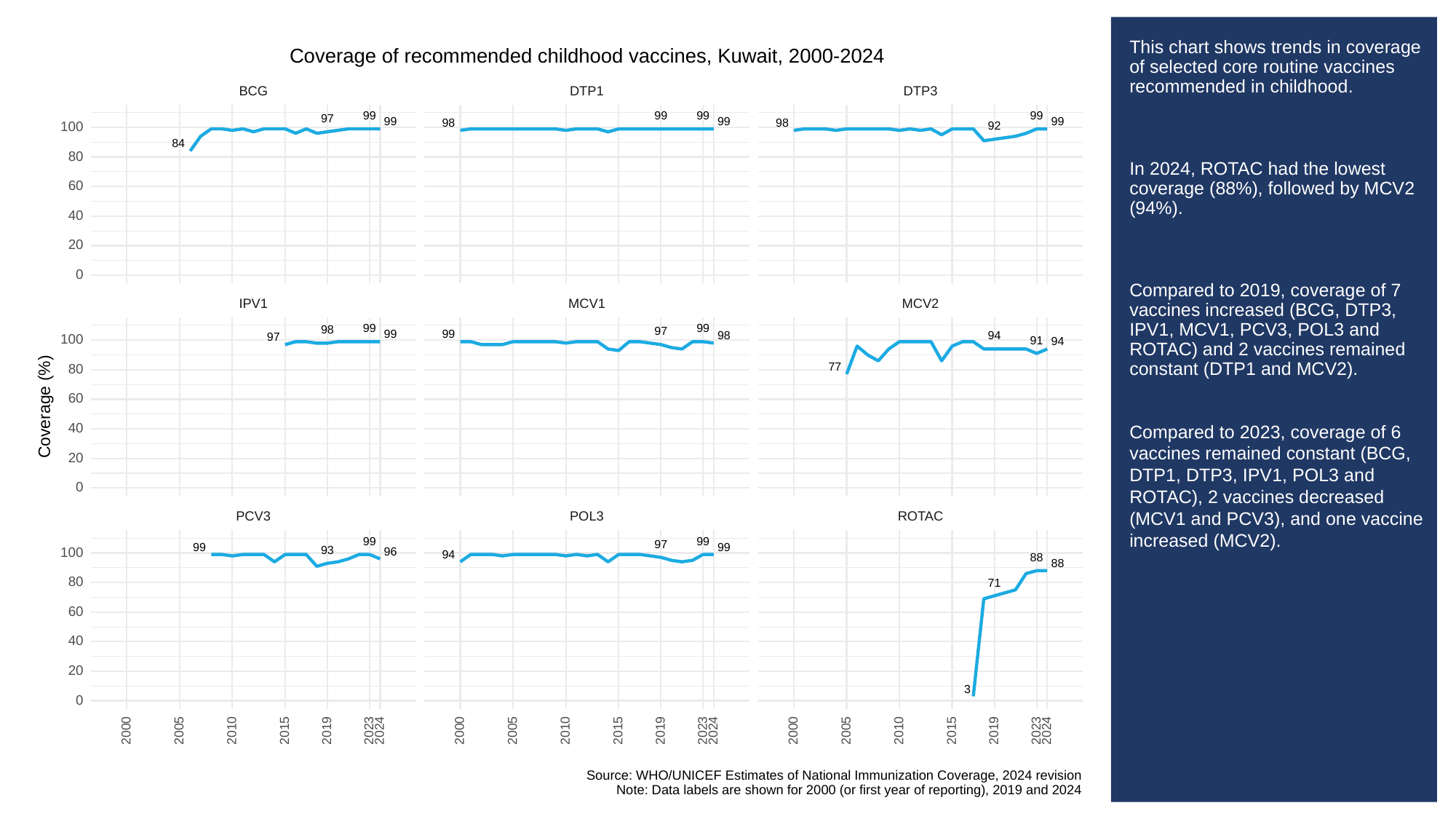

# This chart shows trends in coverage of selected core routine vaccines recommended in childhood.

In 2024, ROTAC had the lowest coverage (88%), followed by MCV2 (94%).

Compared to 2019, coverage of 7 vaccines increased (BCG, DTP3, IPV1, MCV1, PCV3, POL3 and ROTAC) and 2 vaccines remained constant (DTP1 and MCV2).

Compared to 2023, coverage of 6 vaccines remained constant (BCG, DTP1, DTP3, IPV1, POL3 and ROTAC), 2 vaccines decreased (MCV1 and PCV3), and one vaccine increased (MCV2).

Coverage of recommended childhood vaccines, Kuwait, 2000-2024
BCG
DTP3
DTP1

99
99
99
99

97
99
99
99
98
98
100
92

84

80

60

40

20

0

MCV1
MCV2
IPV1

99
99

98
97
99
99
98
94
97
100
91
94

77
80

60
Coverage (%)

40

20

0

POL3
PCV3
ROTAC

99
99

97
99
99
93
96
100
94

88

88

80
71

60

40

20

3

0

2023
2023
2023
2000
2005
2010
2015
2019
2024
2000
2005
2010
2015
2019
2024
2000
2005
2010
2015
2019
2024
Source: WHO/UNICEF Estimates of National Immunization Coverage, 2024 revision
Note: Data labels are shown for 2000 (or first year of reporting), 2019 and 2024